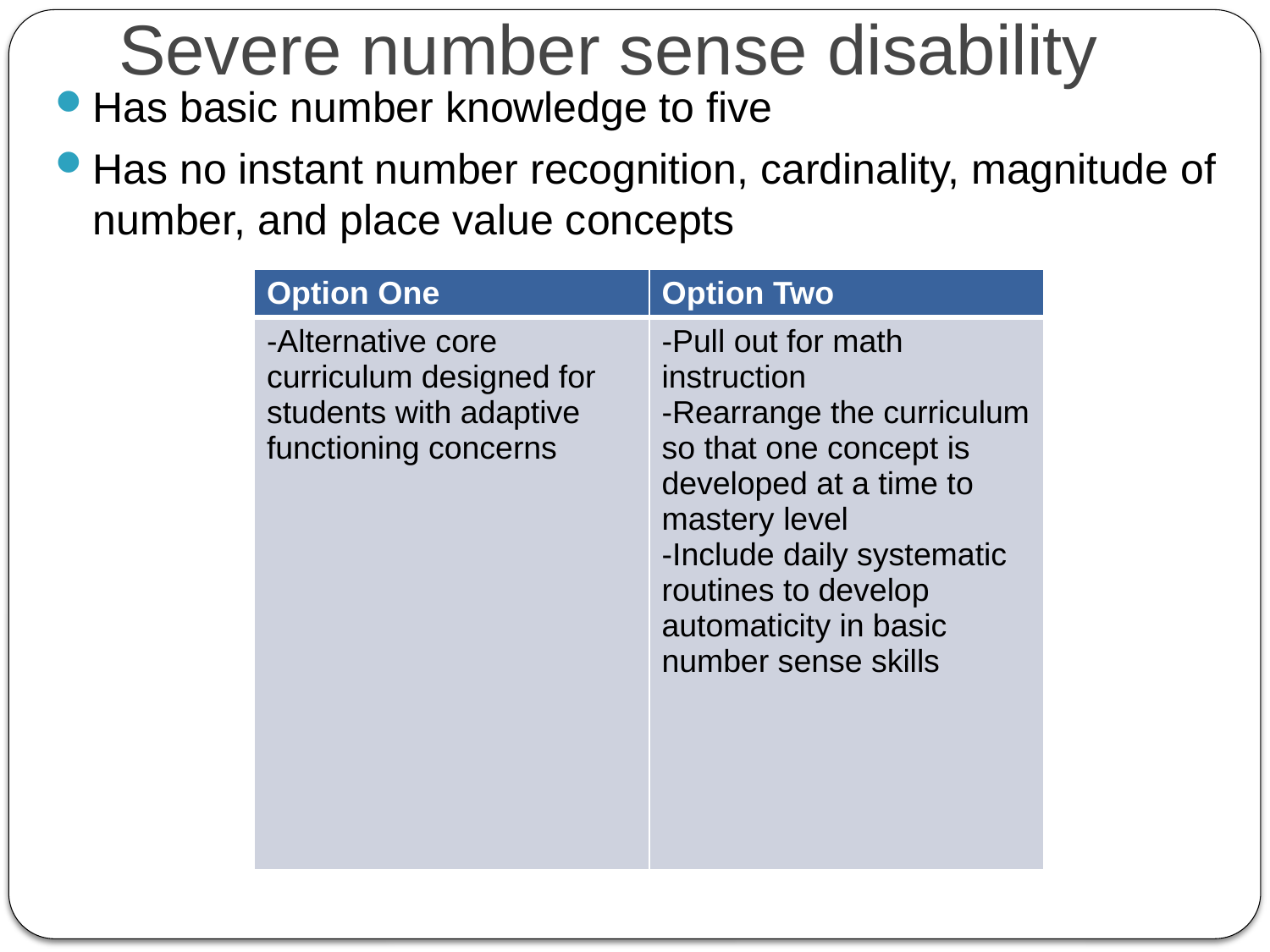

# Severe number sense disability
Has basic number knowledge to five
Has no instant number recognition, cardinality, magnitude of number, and place value concepts
| Option One | Option Two |
| --- | --- |
| -Alternative core curriculum designed for students with adaptive functioning concerns | -Pull out for math instruction -Rearrange the curriculum so that one concept is developed at a time to mastery level -Include daily systematic routines to develop automaticity in basic number sense skills |